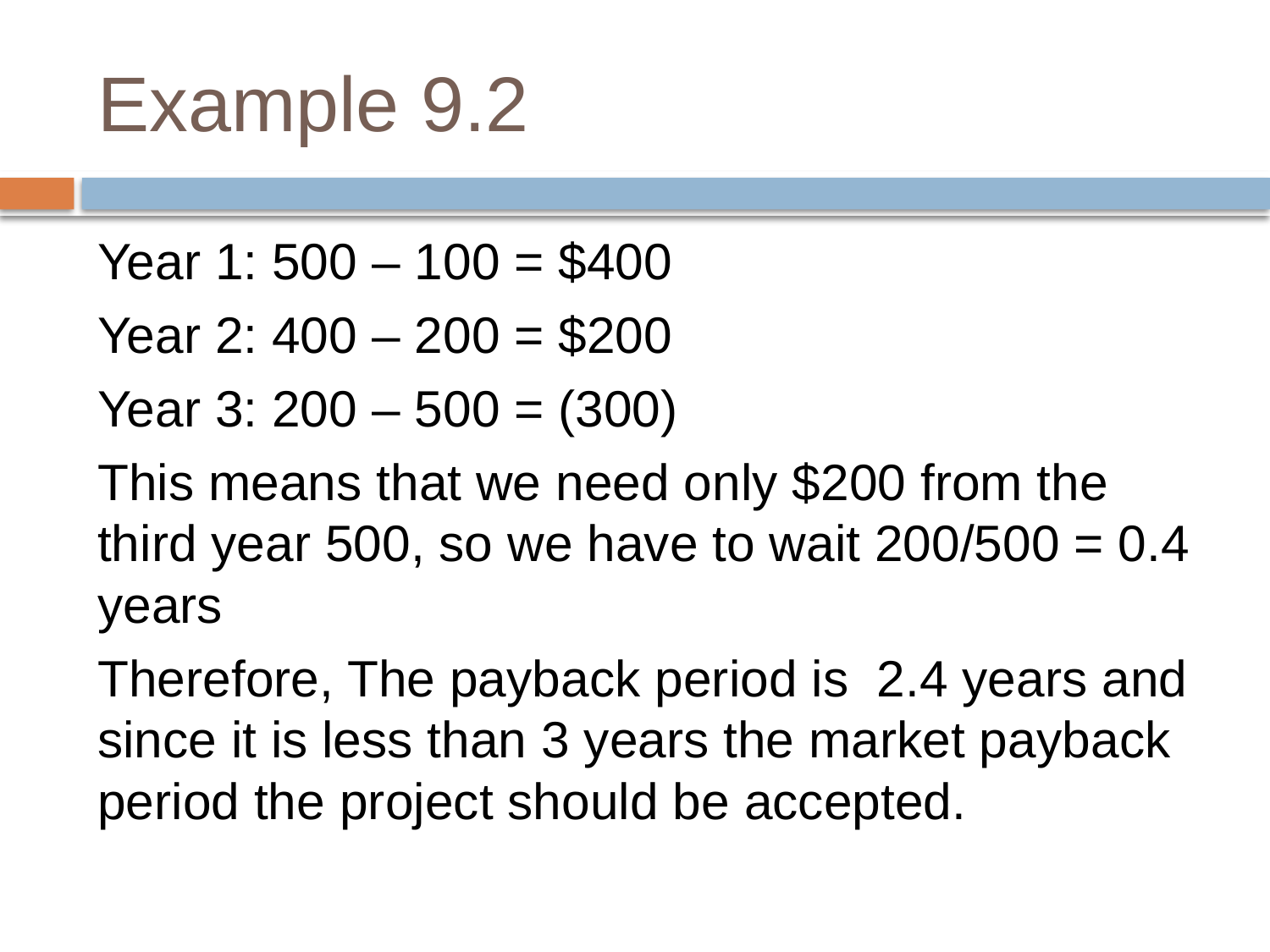

# Example 9.2
Year 1: 500 – 100 = $400
Year 2: 400 – 200 = $200
Year 3: 200 – 500 = (300)
This means that we need only $200 from the third year 500, so we have to wait 200/500 = 0.4 years
Therefore, The payback period is  2.4 years and since it is less than 3 years the market payback period the project should be accepted.